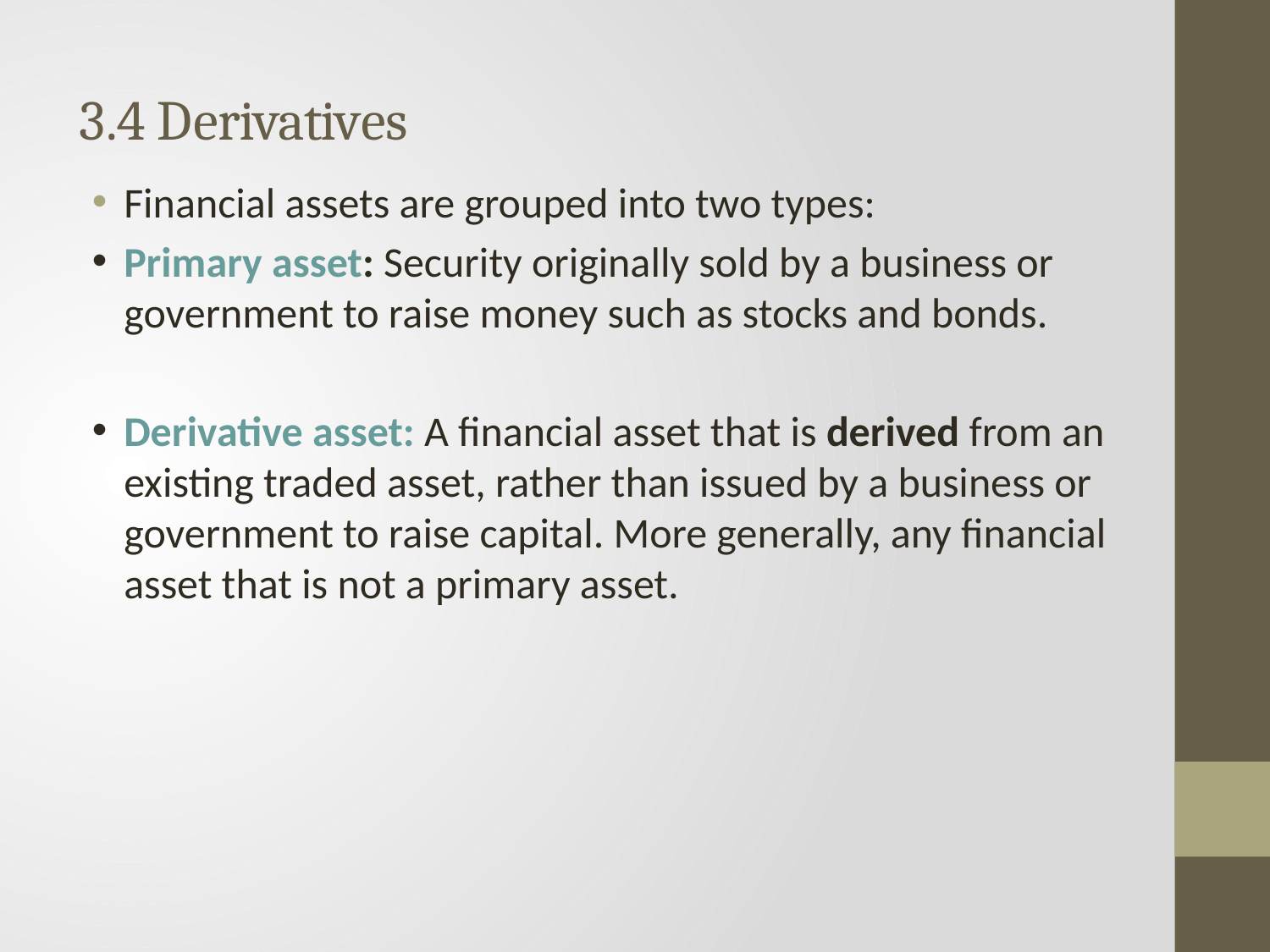

# 3.4 Derivatives
Financial assets are grouped into two types:
Primary asset: Security originally sold by a business or government to raise money such as stocks and bonds.

Derivative asset: A financial asset that is derived from an existing traded asset, rather than issued by a business or government to raise capital. More generally, any financial asset that is not a primary asset.